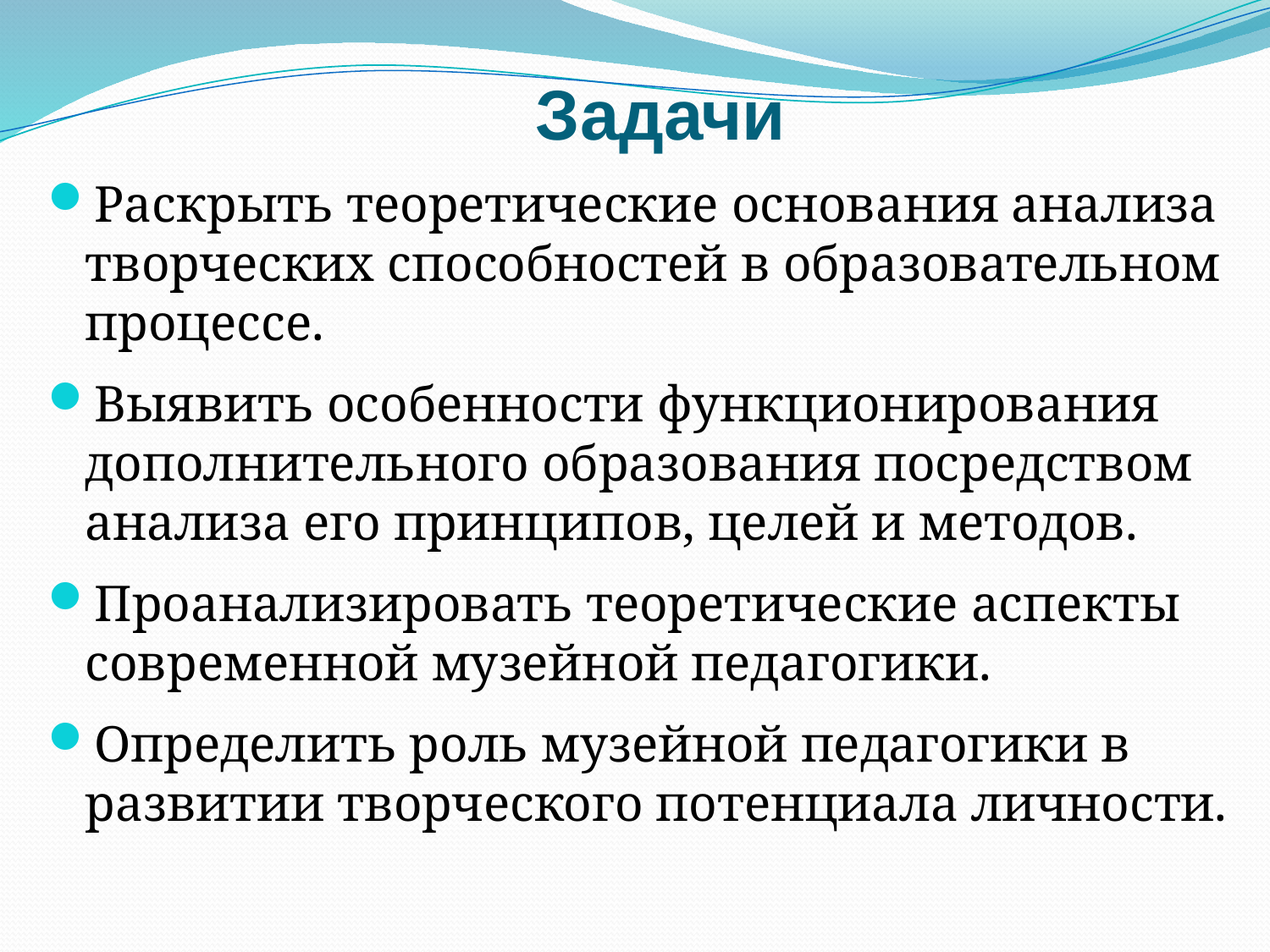

# Задачи
Раскрыть теоретические основания анализа творческих способностей в образовательном процессе.

Выявить особенности функционирования дополнительного образования посредством анализа его принципов, целей и методов.

Проанализировать теоретические аспекты современной музейной педагогики.

Определить роль музейной педагогики в развитии творческого потенциала личности.